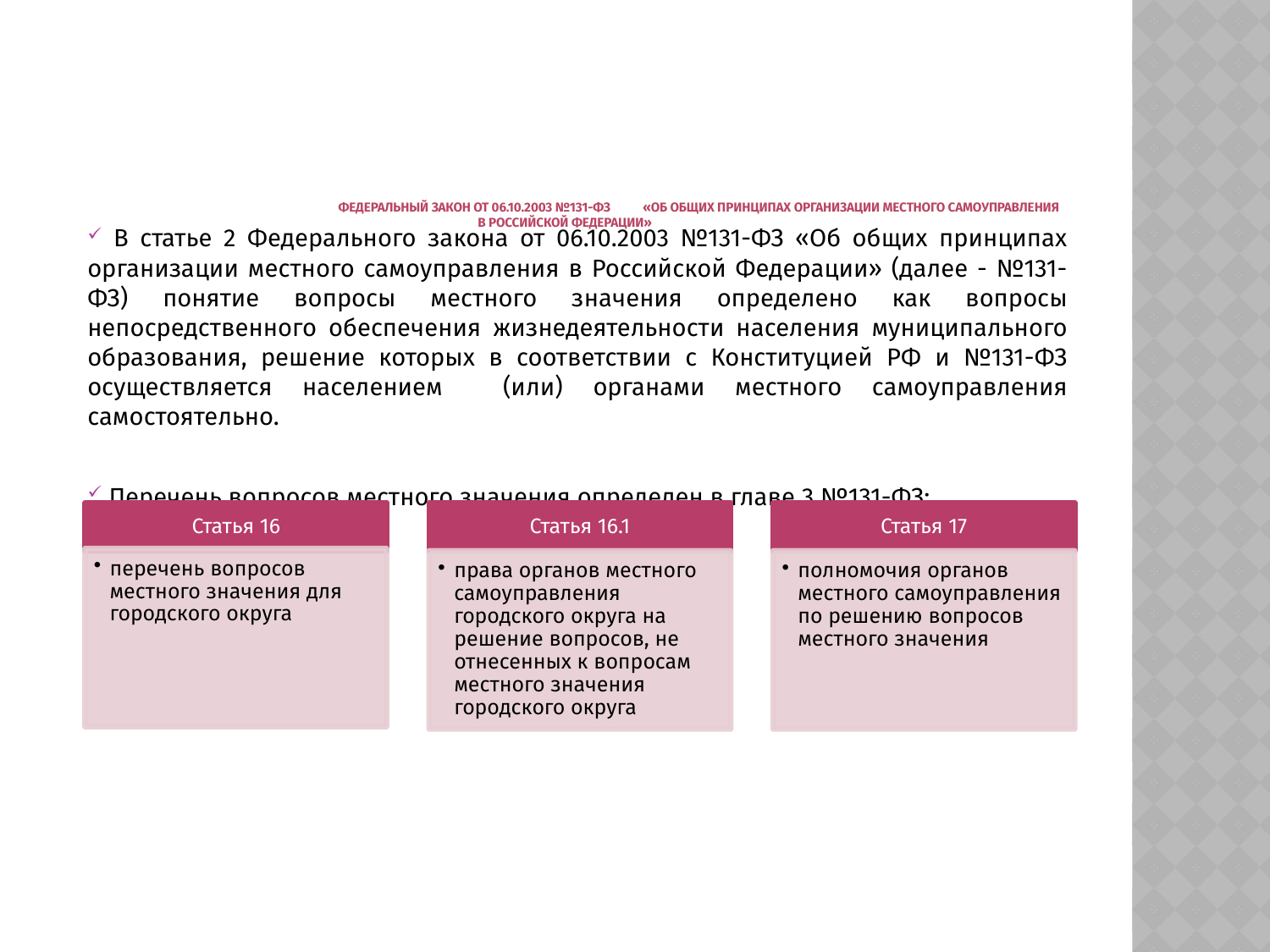

# Федеральный закон от 06.10.2003 №131-ФЗ           «Об общих принципах организации местного самоуправления в Российской Федерации»
 В статье 2 Федерального закона от 06.10.2003 №131-ФЗ «Об общих принципах организации местного самоуправления в Российской Федерации» (далее - №131-ФЗ) понятие вопросы местного значения определено как вопросы непосредственного обеспечения жизнедеятельности населения муниципального образования, решение которых в соответствии с Конституцией РФ и №131-ФЗ осуществляется населением  (или) органами местного самоуправления самостоятельно.

 Перечень вопросов местного значения определен в главе 3 №131-ФЗ:

Статья 16
перечень вопросов местного значения для городского округа
Статья 16.1
права органов местного самоуправления городского округа на решение вопросов, не отнесенных к вопросам местного значения городского округа
Статья 17
полномочия органов местного самоуправления по решению вопросов местного значения